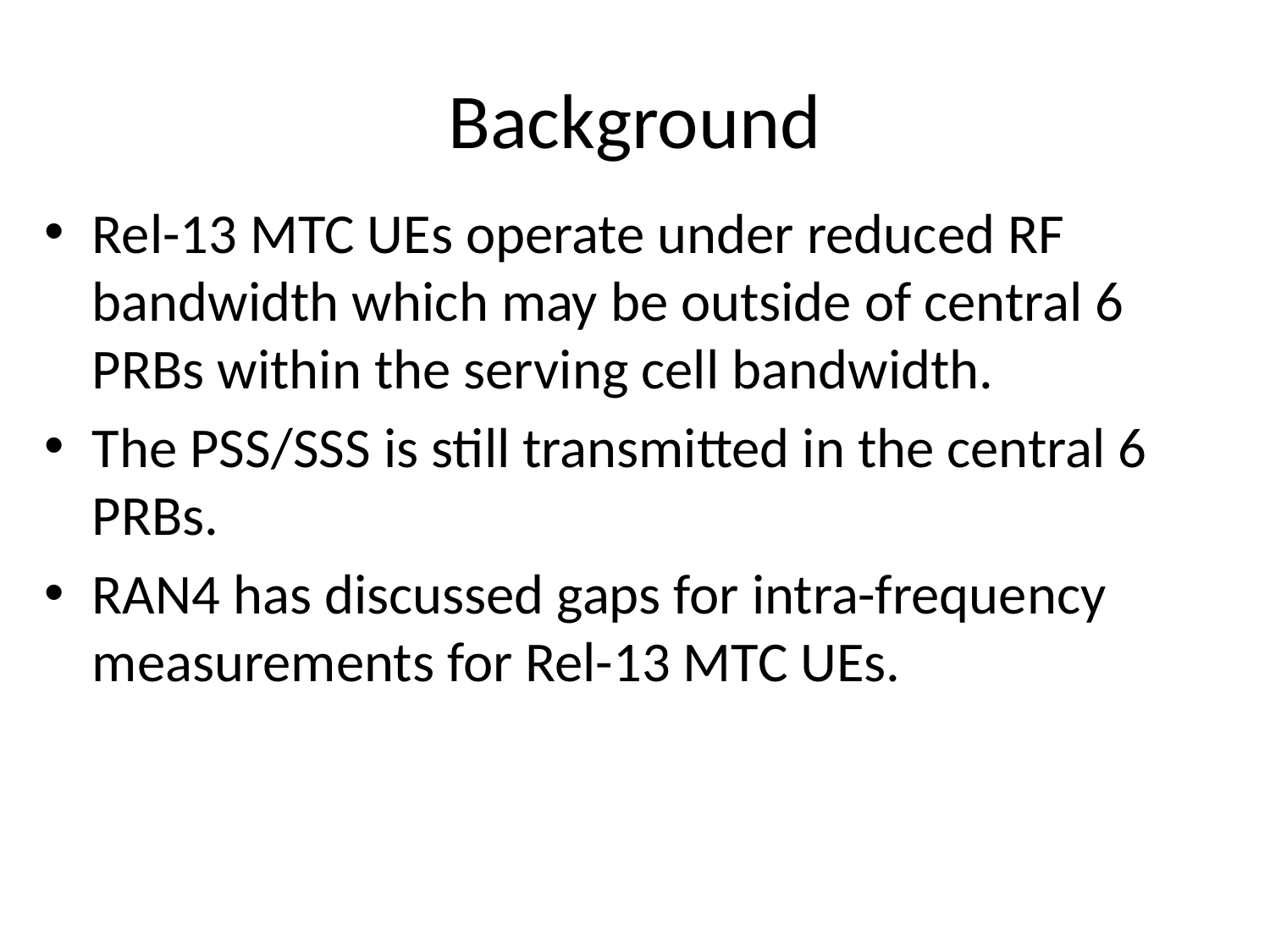

# Background
Rel-13 MTC UEs operate under reduced RF bandwidth which may be outside of central 6 PRBs within the serving cell bandwidth.
The PSS/SSS is still transmitted in the central 6 PRBs.
RAN4 has discussed gaps for intra-frequency measurements for Rel-13 MTC UEs.